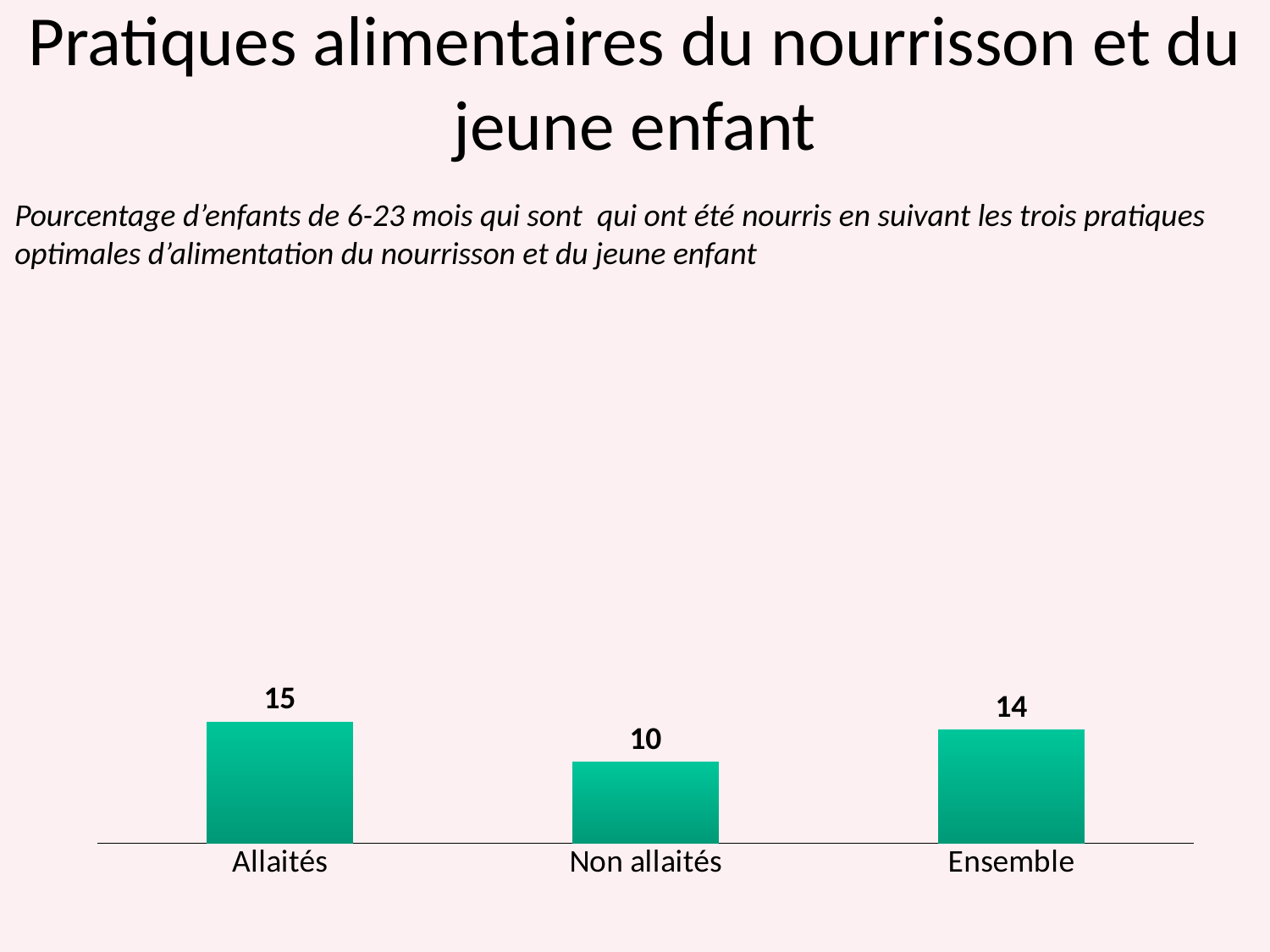

# Pratiques alimentaires du nourrisson et du jeune enfant
Pourcentage d’enfants de 6-23 mois qui sont  qui ont été nourris en suivant les trois pratiques optimales d’alimentation du nourrisson et du jeune enfant

### Chart

| Category | Series 1 |
|---|---|
| Allaités | 15.0 |
| Non allaités | 10.0 |
| Ensemble | 14.0 |